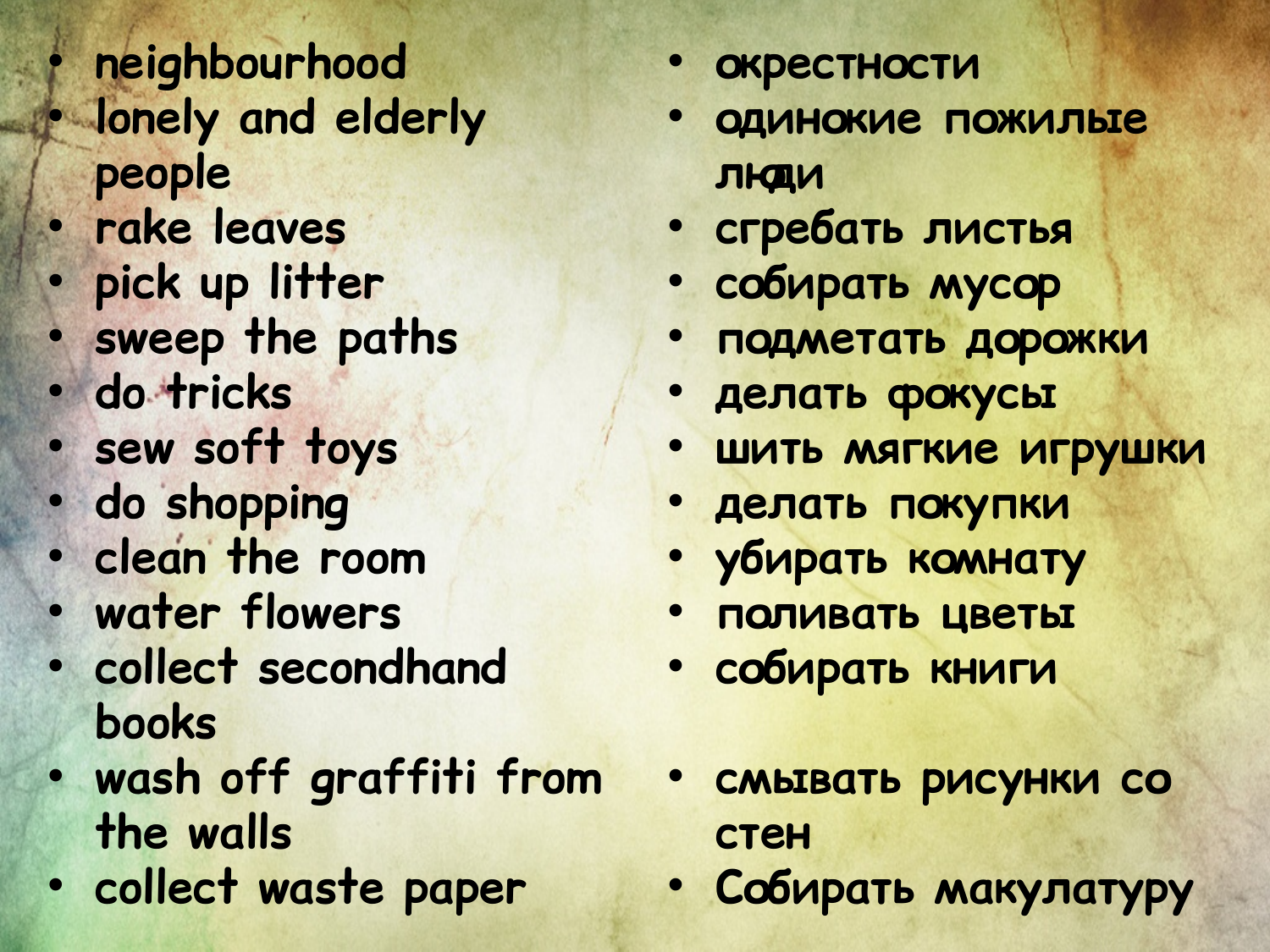

neighbourhood
lonely and elderly people
rake leaves
pick up litter
sweep the paths
do tricks
sew soft toys
do shopping
clean the room
water flowers
collect secondhand books
wash off graffiti from the walls
collect waste paper
окрестности
одинокие пожилые люди
сгребать листья
собирать мусор
подметать дорожки
делать фокусы
шить мягкие игрушки
делать покупки
убирать комнату
поливать цветы
собирать книги

смывать рисунки со стен
Собирать макулатуру